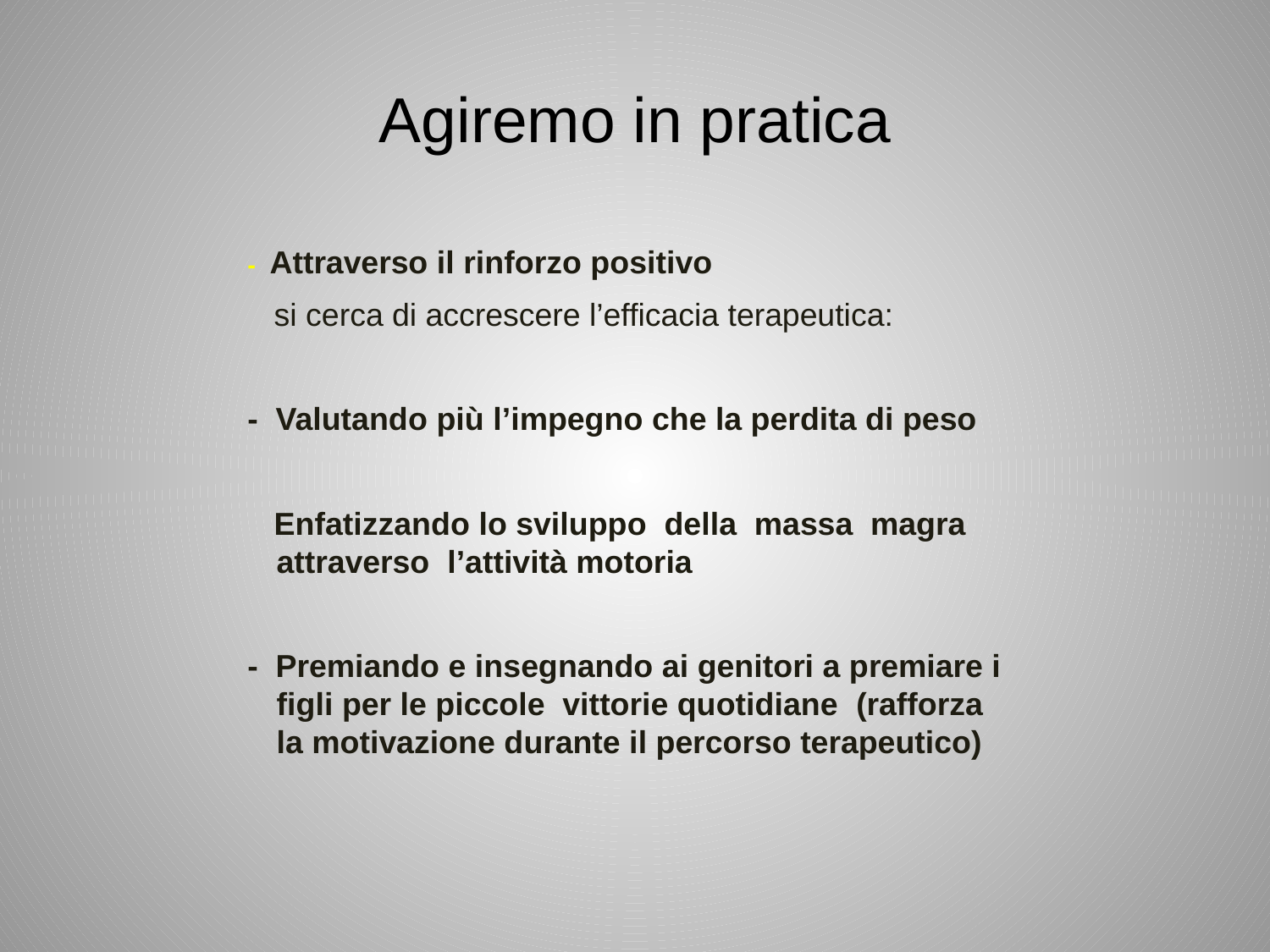

# Agiremo in pratica
-  Attraverso il rinforzo positivo
   si cerca di accrescere l’efficacia terapeutica:

-  Valutando più l’impegno che la perdita di peso

   Enfatizzando lo sviluppo  della  massa  magra  attraverso  l’attività motoria

-  Premiando e insegnando ai genitori a premiare i figli per le piccole  vittorie quotidiane  (rafforza la motivazione durante il percorso terapeutico)